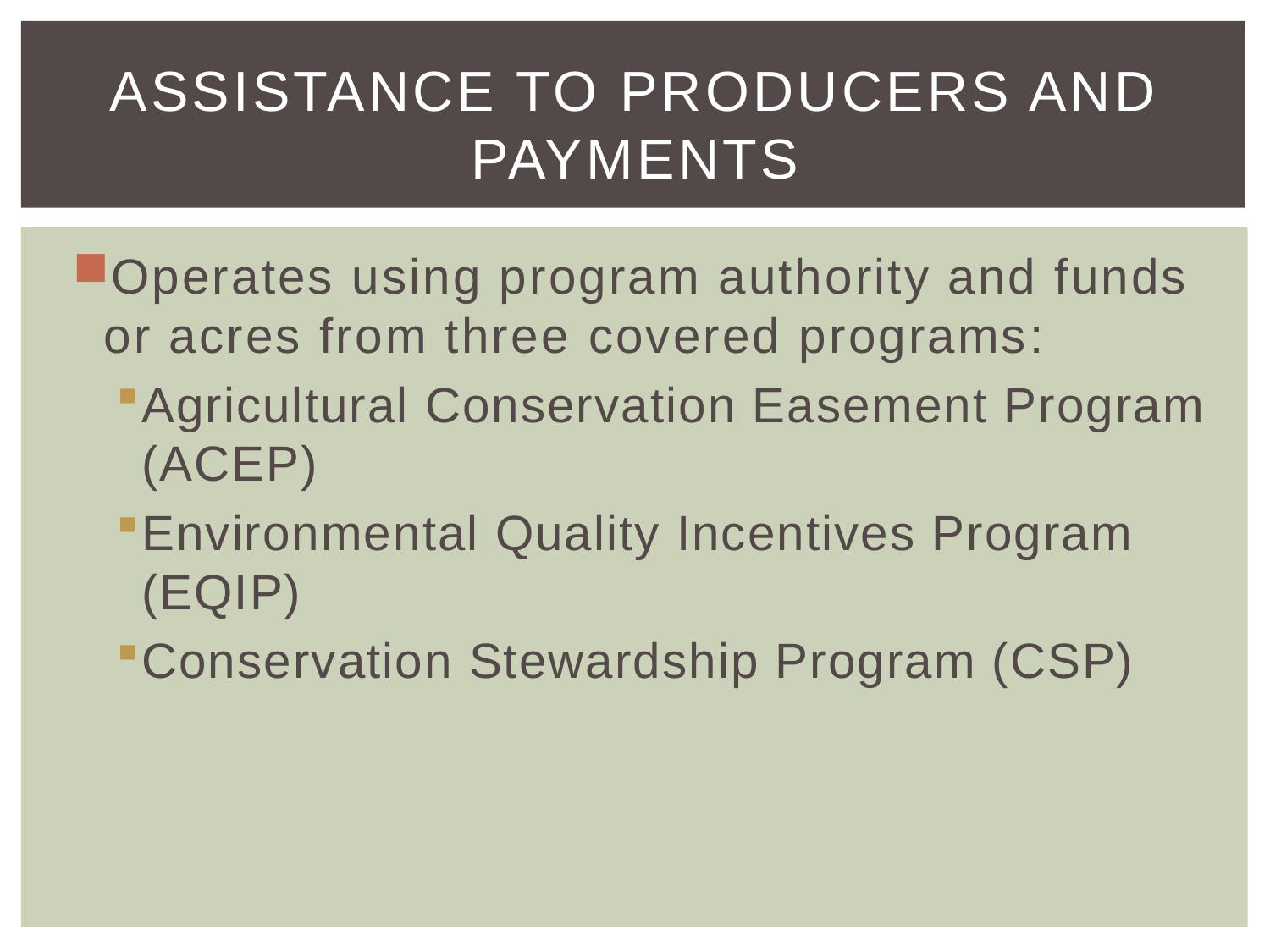

# ASSISTANCE TO PRODUCERS AND PAYMENTS
Operates using program authority and funds or acres from three covered programs:
Agricultural Conservation Easement Program (ACEP)
Environmental Quality Incentives Program (EQIP)
Conservation Stewardship Program (CSP)